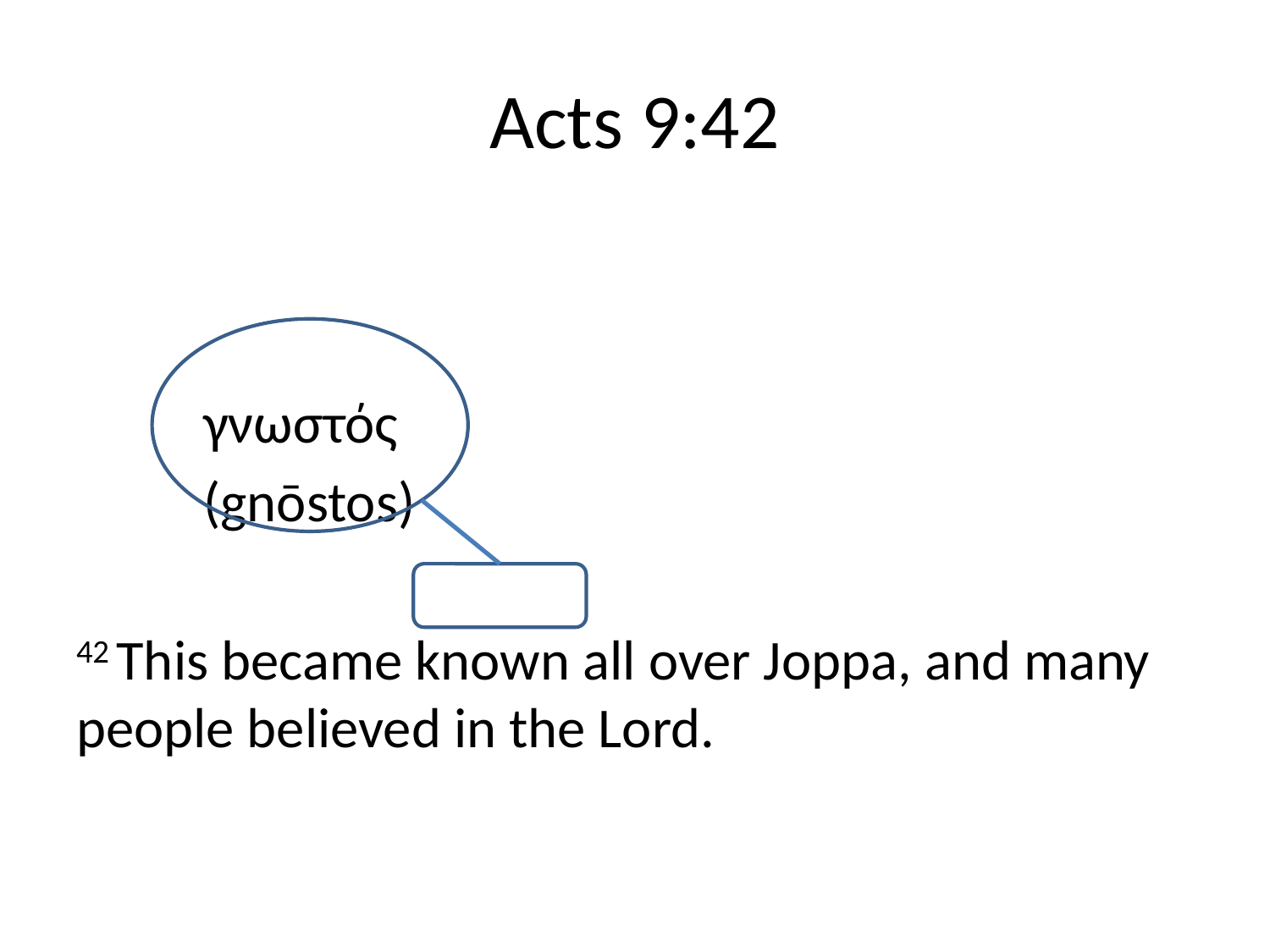

# Acts 9:42

	γνωστός
	(gnōstos)

42 This became known all over Joppa, and many people believed in the Lord.